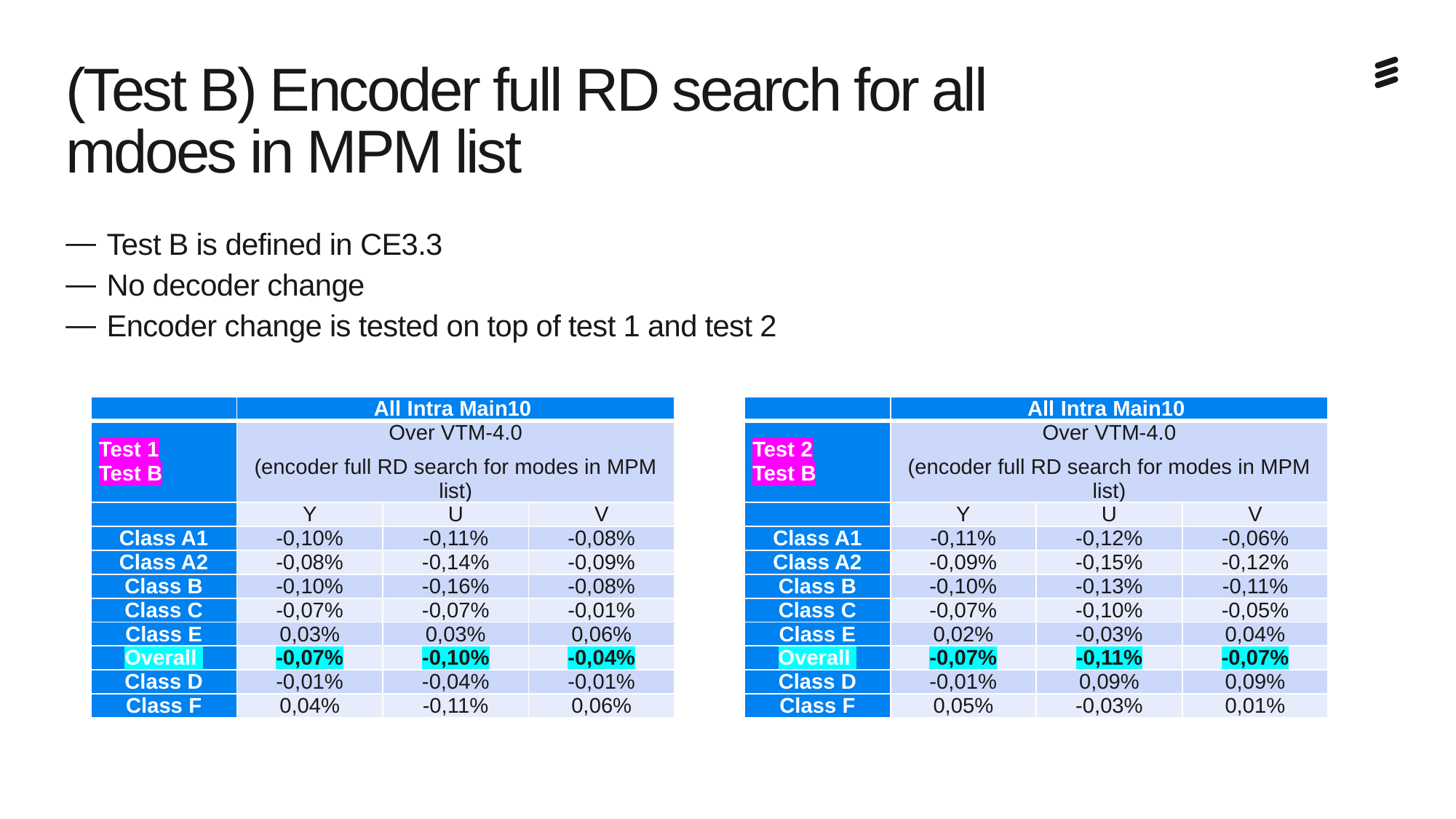

# (Test B) Encoder full RD search for all mdoes in MPM list
Test B is defined in CE3.3
No decoder change
Encoder change is tested on top of test 1 and test 2

|  | All Intra Main10 |  |  |
| --- | --- | --- | --- |
| Test 1 Test B | Over VTM-4.0 (encoder full RD search for modes in MPM list) |  |  |
|  | Y | U | V |
| Class A1 | -0,10% | -0,11% | -0,08% |
| Class A2 | -0,08% | -0,14% | -0,09% |
| Class B | -0,10% | -0,16% | -0,08% |
| Class C | -0,07% | -0,07% | -0,01% |
| Class E | 0,03% | 0,03% | 0,06% |
| Overall | -0,07% | -0,10% | -0,04% |
| Class D | -0,01% | -0,04% | -0,01% |
| Class F | 0,04% | -0,11% | 0,06% |
|  | All Intra Main10 |  |  |
| --- | --- | --- | --- |
| Test 2 Test B | Over VTM-4.0 (encoder full RD search for modes in MPM list) |  |  |
|  | Y | U | V |
| Class A1 | -0,11% | -0,12% | -0,06% |
| Class A2 | -0,09% | -0,15% | -0,12% |
| Class B | -0,10% | -0,13% | -0,11% |
| Class C | -0,07% | -0,10% | -0,05% |
| Class E | 0,02% | -0,03% | 0,04% |
| Overall | -0,07% | -0,11% | -0,07% |
| Class D | -0,01% | 0,09% | 0,09% |
| Class F | 0,05% | -0,03% | 0,01% |